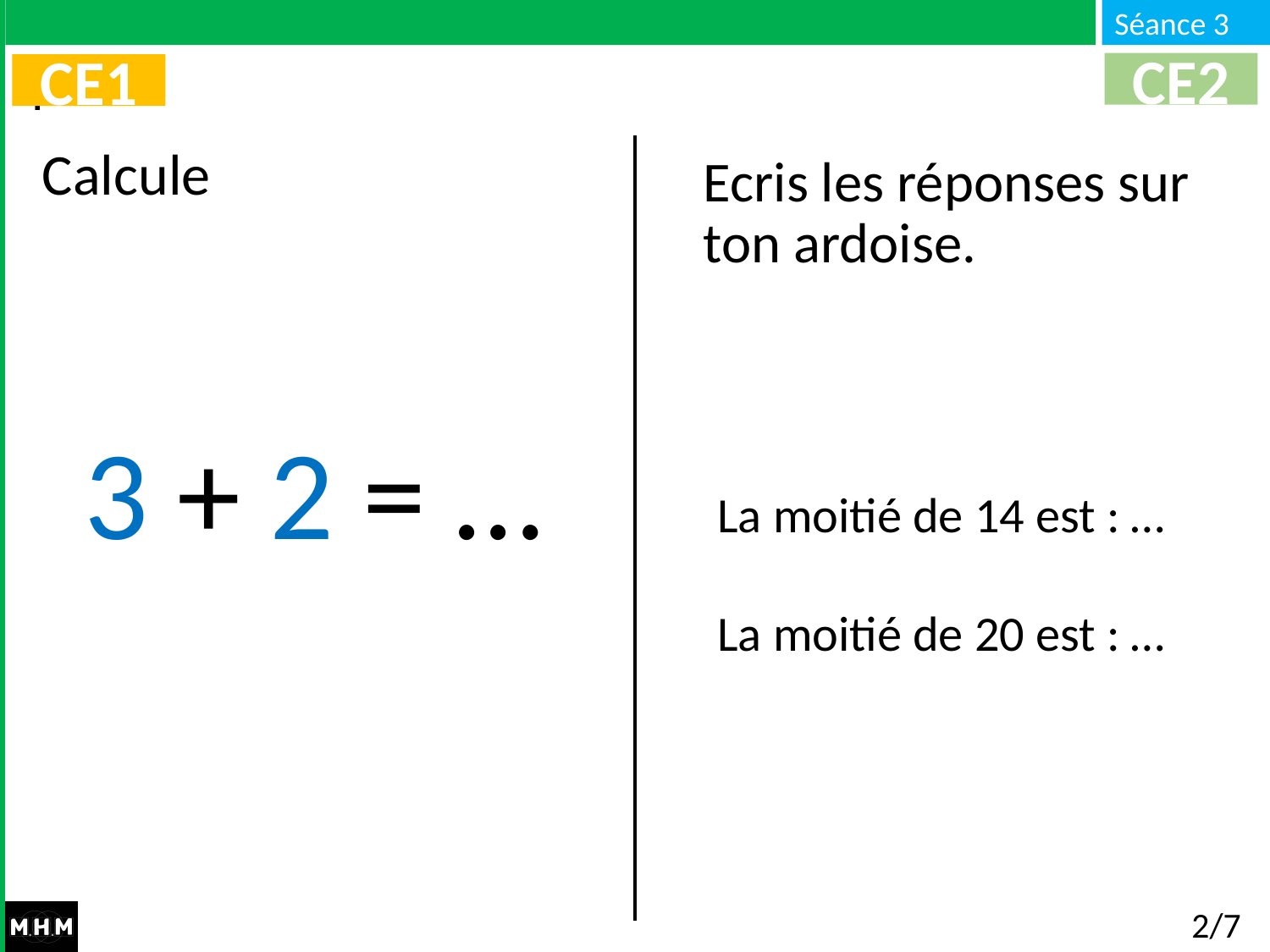

CE2
CE1
Ecris les réponses sur ton ardoise.
Calcule
3 + 2 = …
La moitié de 14 est : …
La moitié de 20 est : …

2/7